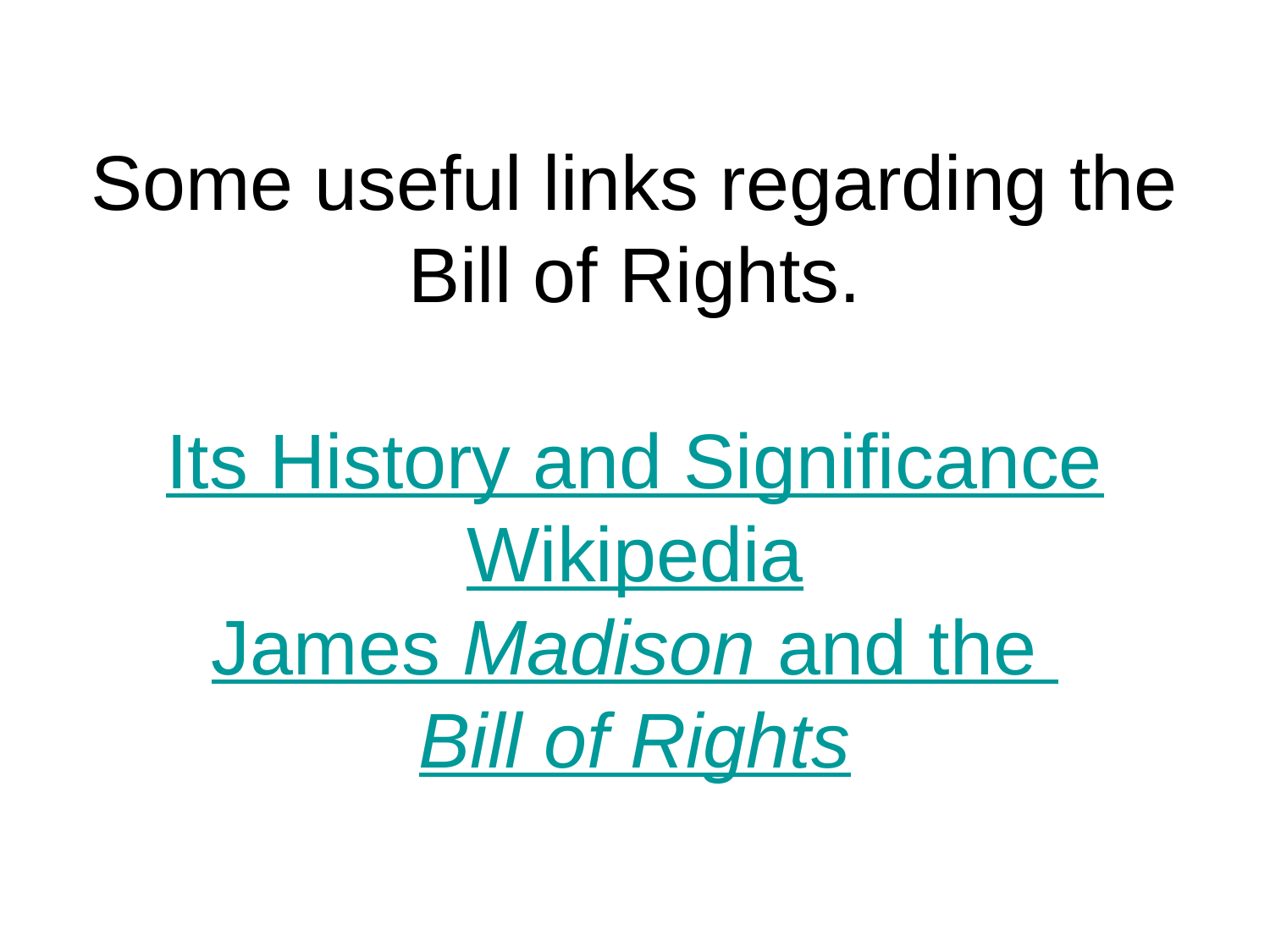

# Some useful links regarding the Bill of Rights. Its History and Significance Wikipedia James Madison and the Bill of Rights